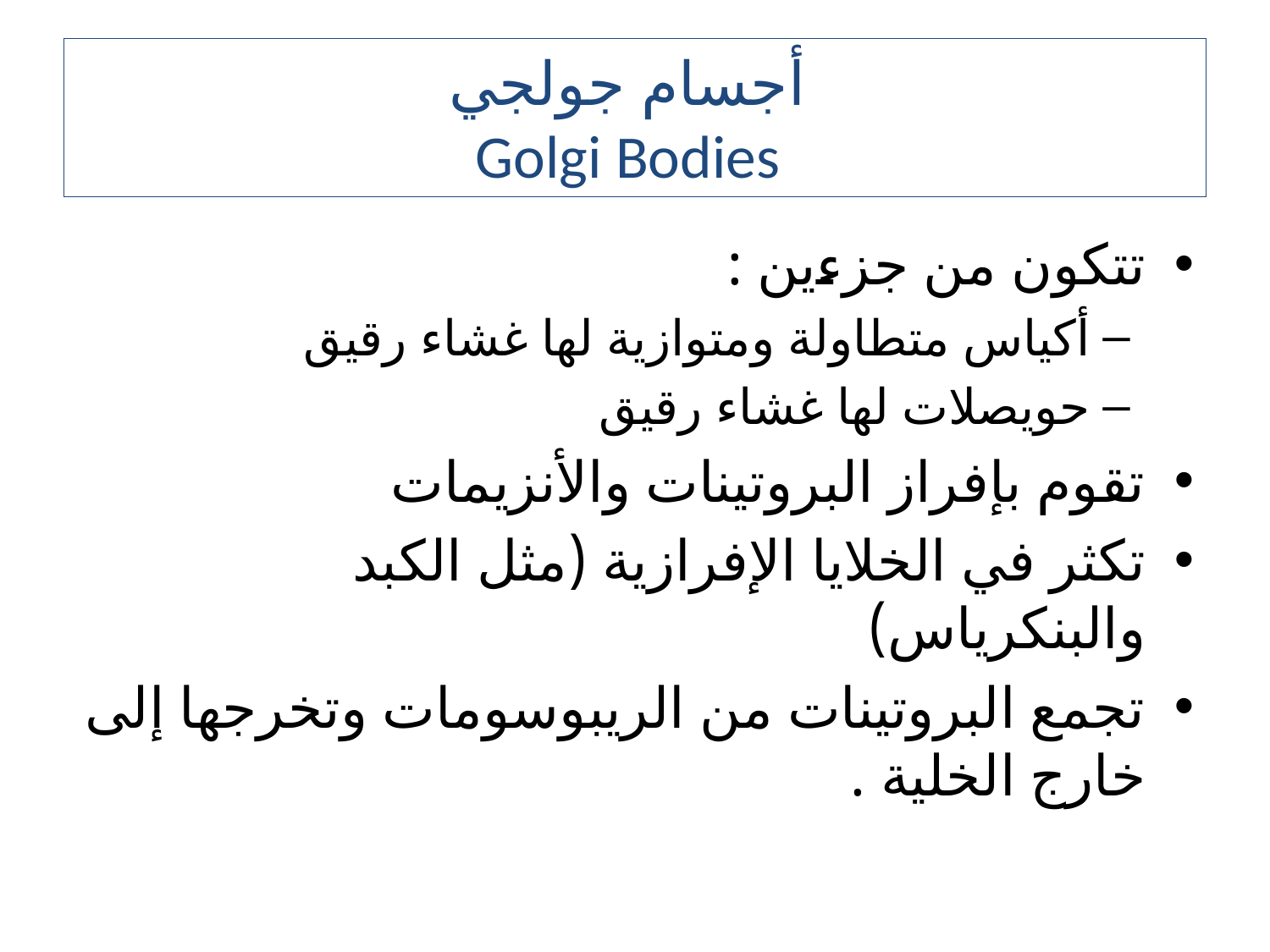

# أجسام جولجي Golgi Bodies
تتكون من جزءين :
أكياس متطاولة ومتوازية لها غشاء رقيق
حويصلات لها غشاء رقيق
تقوم بإفراز البروتينات والأنزيمات
تكثر في الخلايا الإفرازية (مثل الكبد والبنكرياس)
تجمع البروتينات من الريبوسومات وتخرجها إلى خارج الخلية .